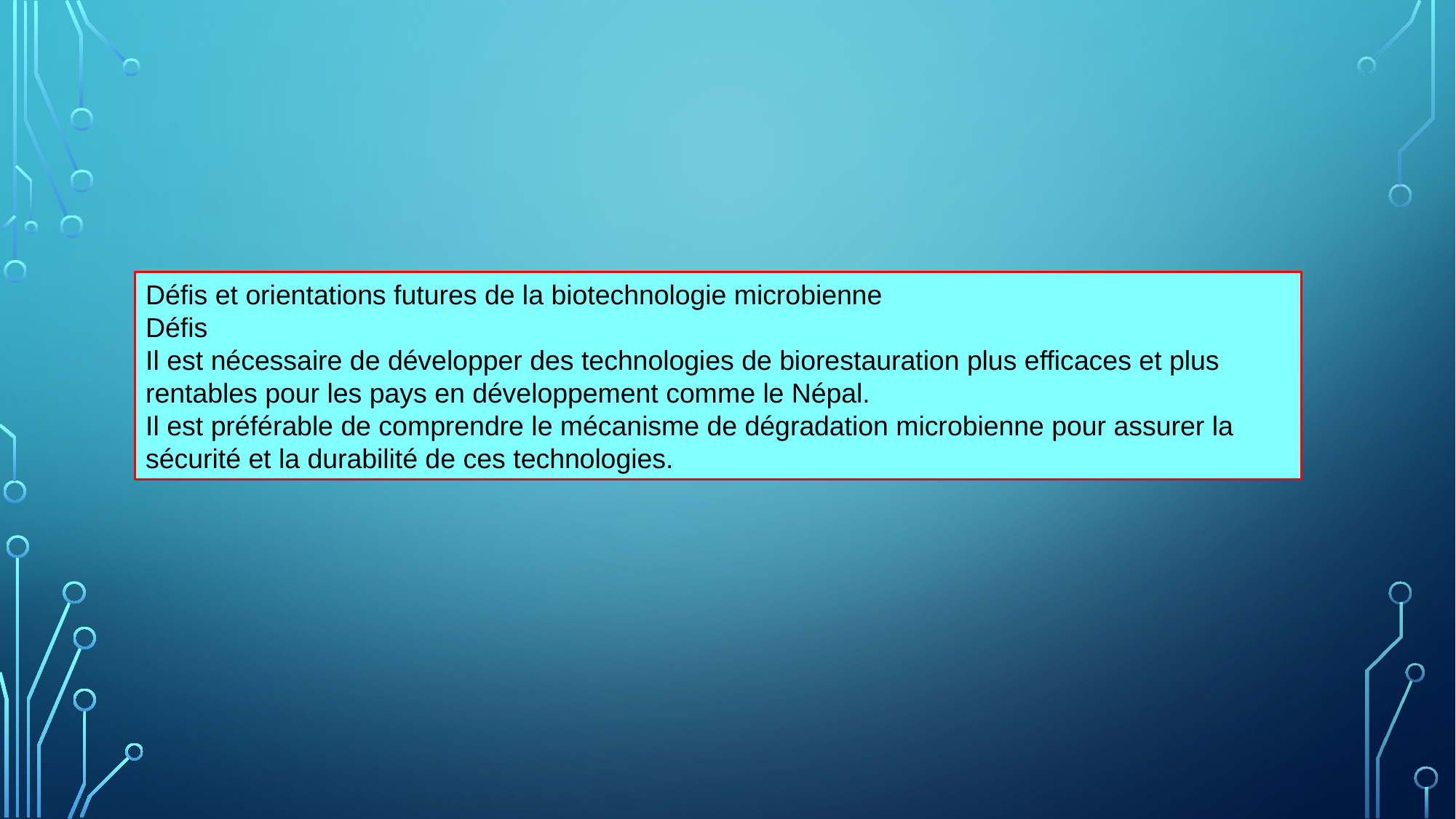

Défis et orientations futures de la biotechnologie microbienne
Défis
Il est nécessaire de développer des technologies de biorestauration plus efficaces et plus rentables pour les pays en développement comme le Népal.
Il est préférable de comprendre le mécanisme de dégradation microbienne pour assurer la sécurité et la durabilité de ces technologies.